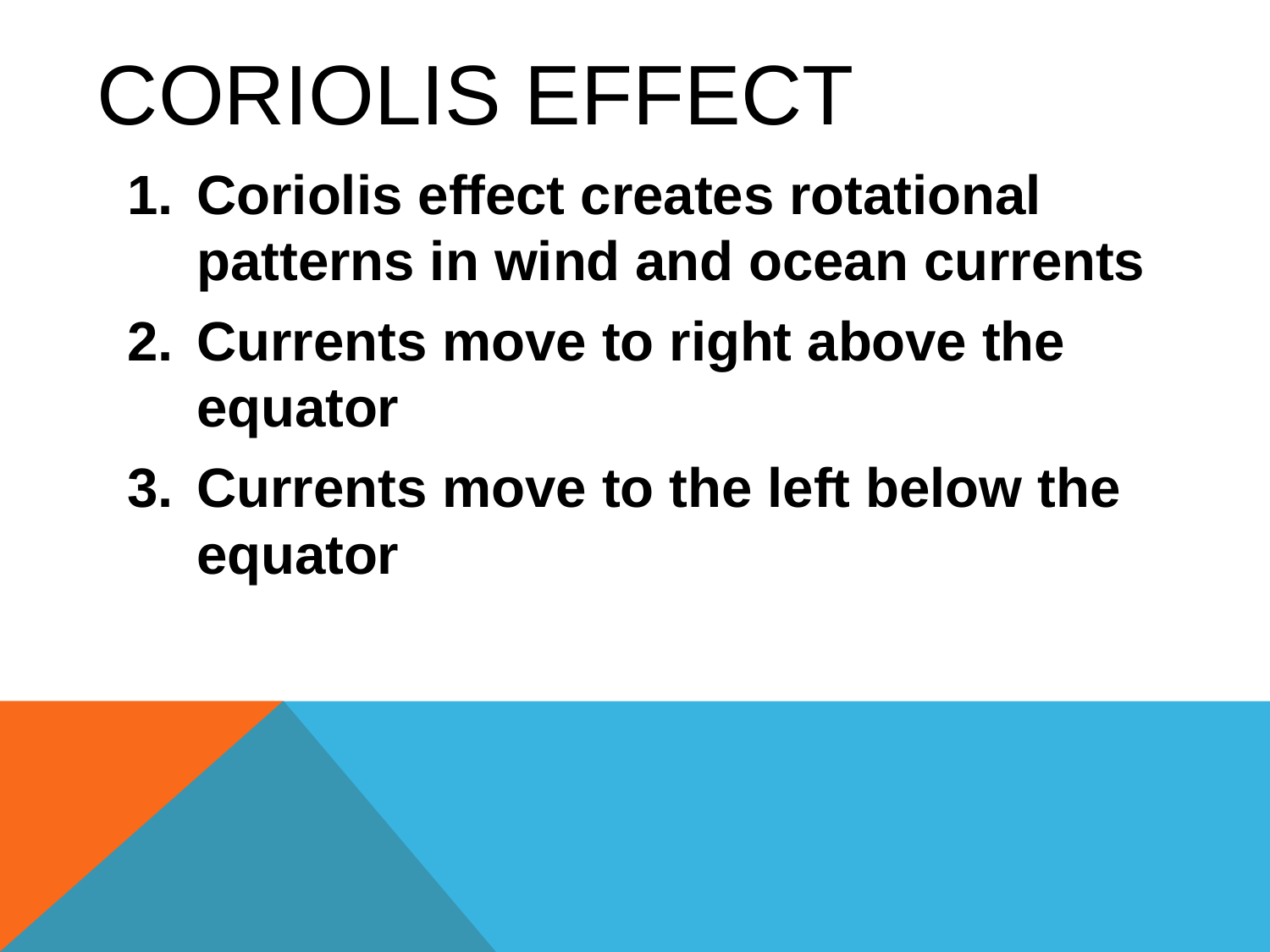

# Coriolis effect
Coriolis effect creates rotational patterns in wind and ocean currents
Currents move to right above the equator
Currents move to the left below the equator